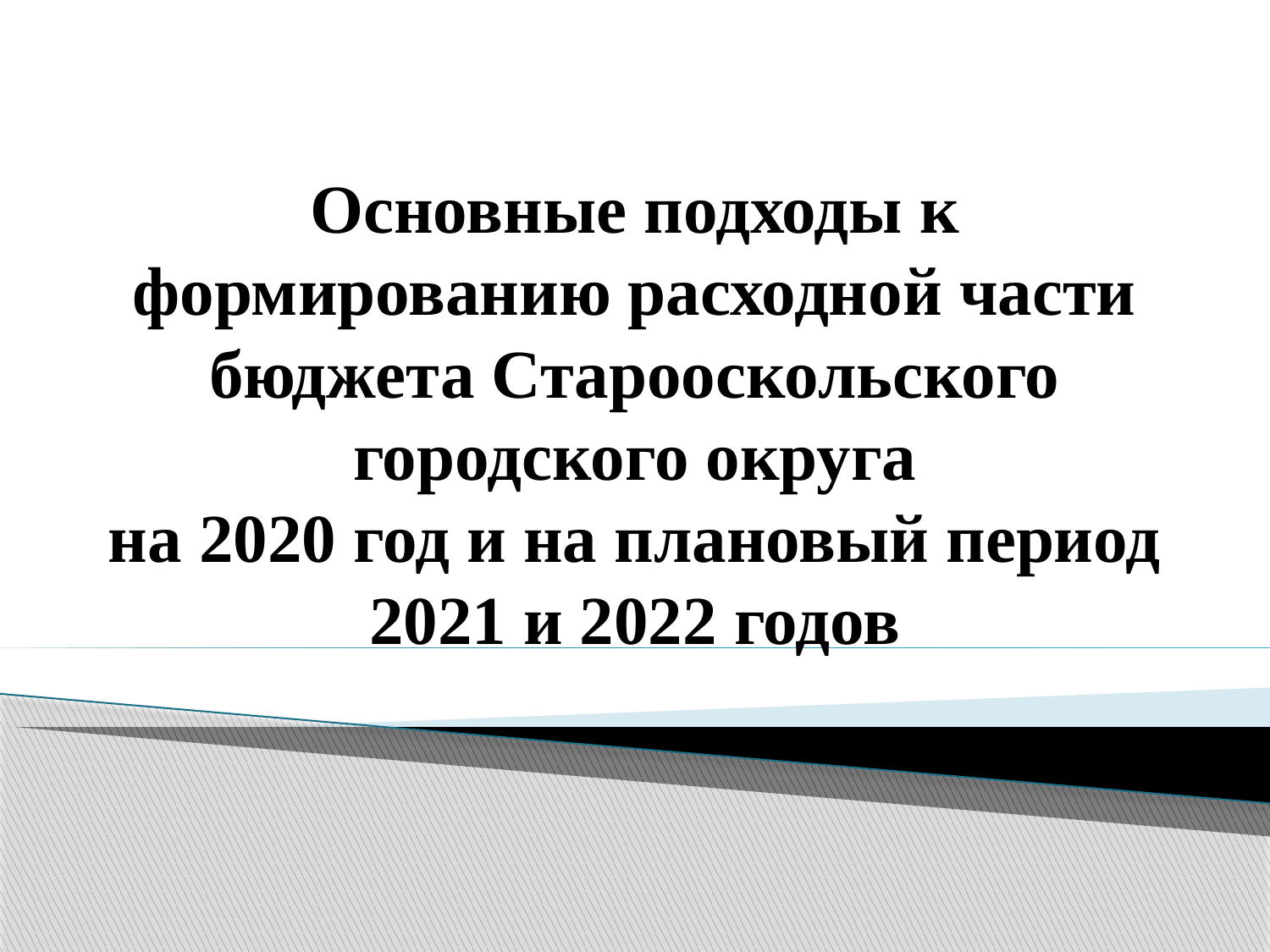

# Основные подходы к формированию расходной части бюджета Старооскольского городского округа на 2020 год и на плановый период 2021 и 2022 годов